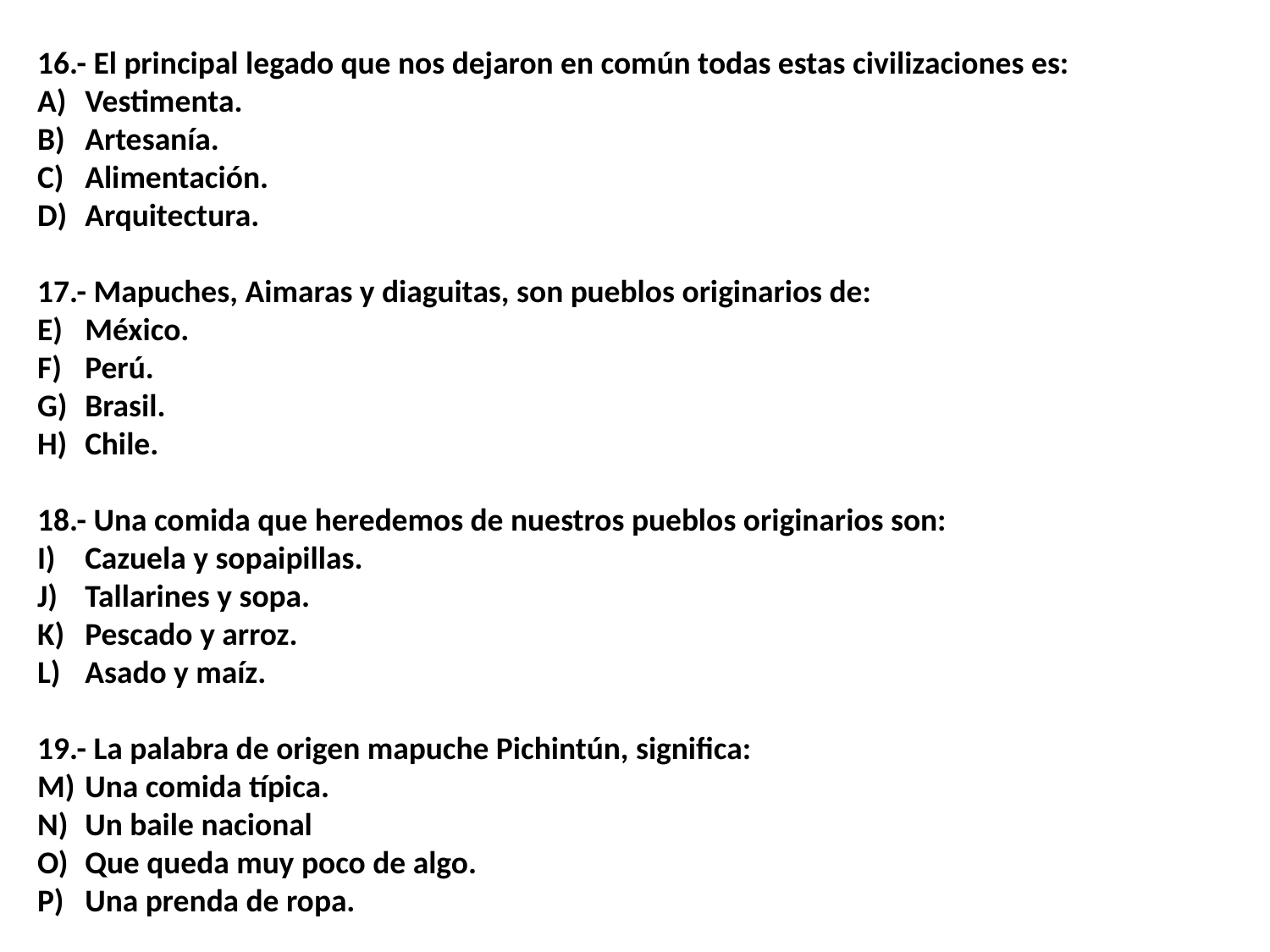

16.- El principal legado que nos dejaron en común todas estas civilizaciones es:
Vestimenta.
Artesanía.
Alimentación.
Arquitectura.

17.- Mapuches, Aimaras y diaguitas, son pueblos originarios de:
México.
Perú.
Brasil.
Chile.

18.- Una comida que heredemos de nuestros pueblos originarios son:
Cazuela y sopaipillas.
Tallarines y sopa.
Pescado y arroz.
Asado y maíz.

19.- La palabra de origen mapuche Pichintún, significa:
Una comida típica.
Un baile nacional
Que queda muy poco de algo.
Una prenda de ropa.